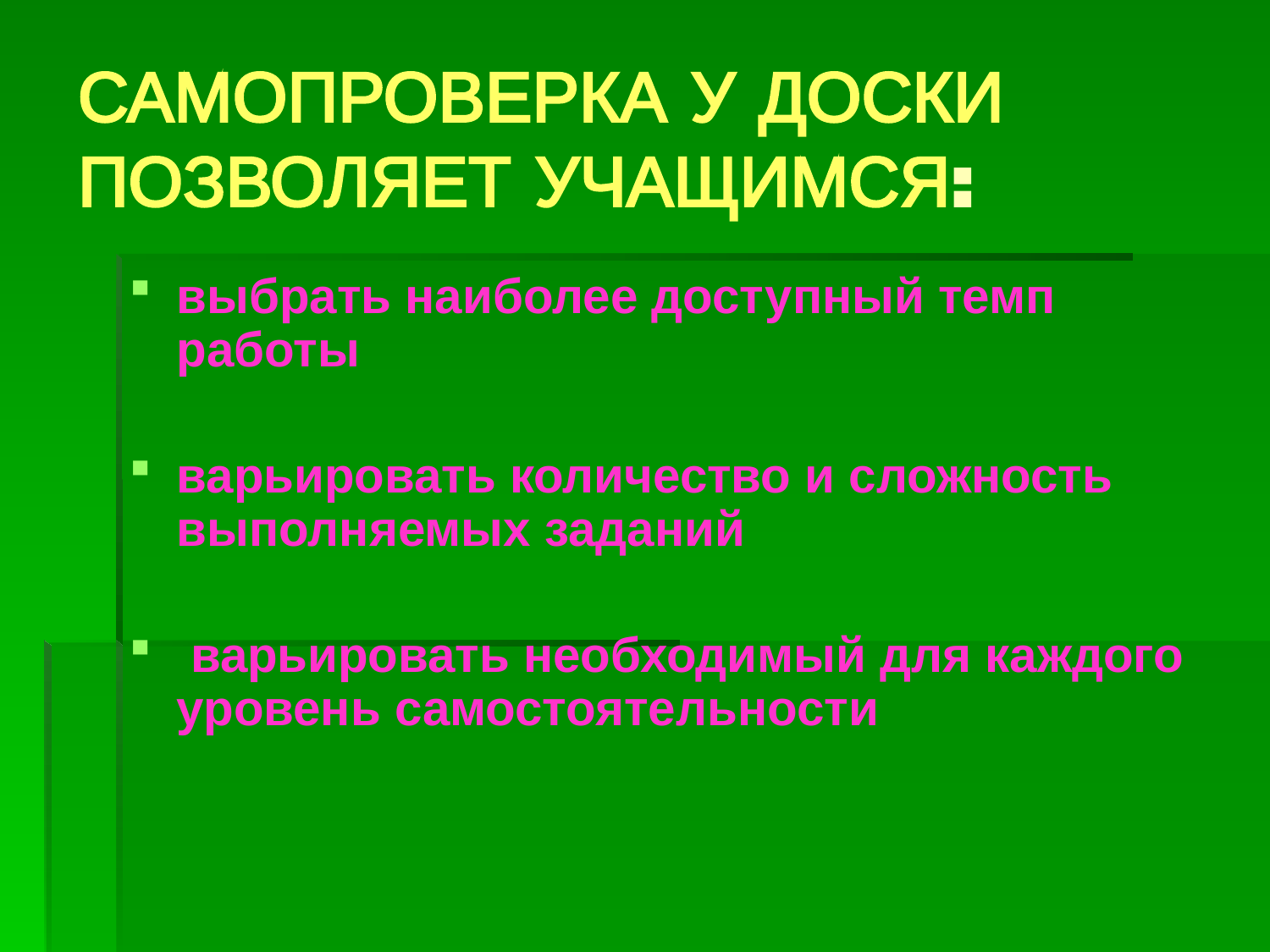

# САМОПРОВЕРКА У ДОСКИ ПОЗВОЛЯЕТ УЧАЩИМСЯ:
выбрать наиболее доступный темп работы

варьировать количество и сложность выполняемых заданий

 варьировать необходимый для каждого уровень самостоятельности